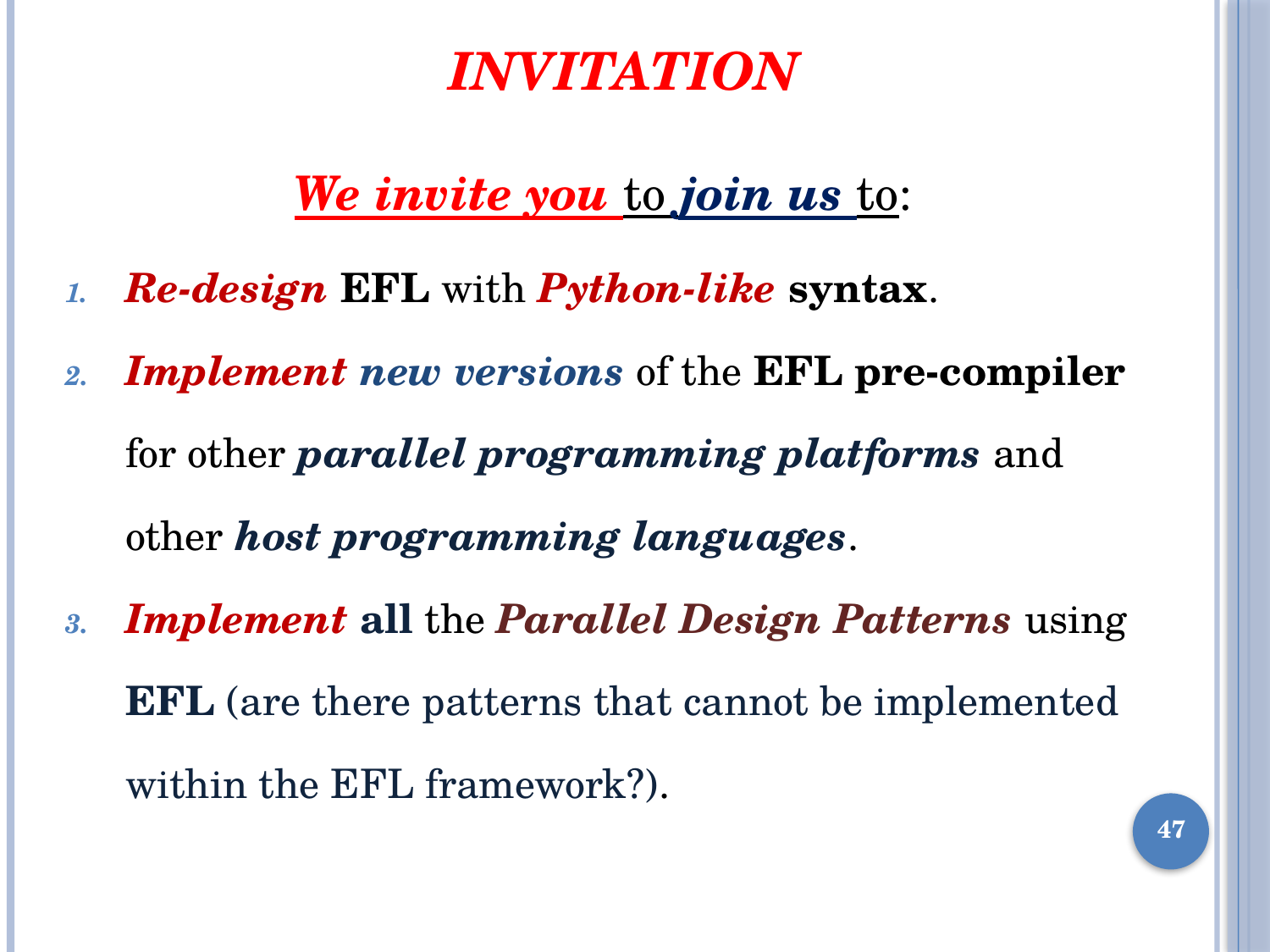

# Invitation
We invite you to join us to:
Re-design EFL with Python-like syntax.
Implement new versions of the EFL pre-compiler for other parallel programming platforms and other host programming languages.
Implement all the Parallel Design Patterns using EFL (are there patterns that cannot be implemented within the EFL framework?).

47